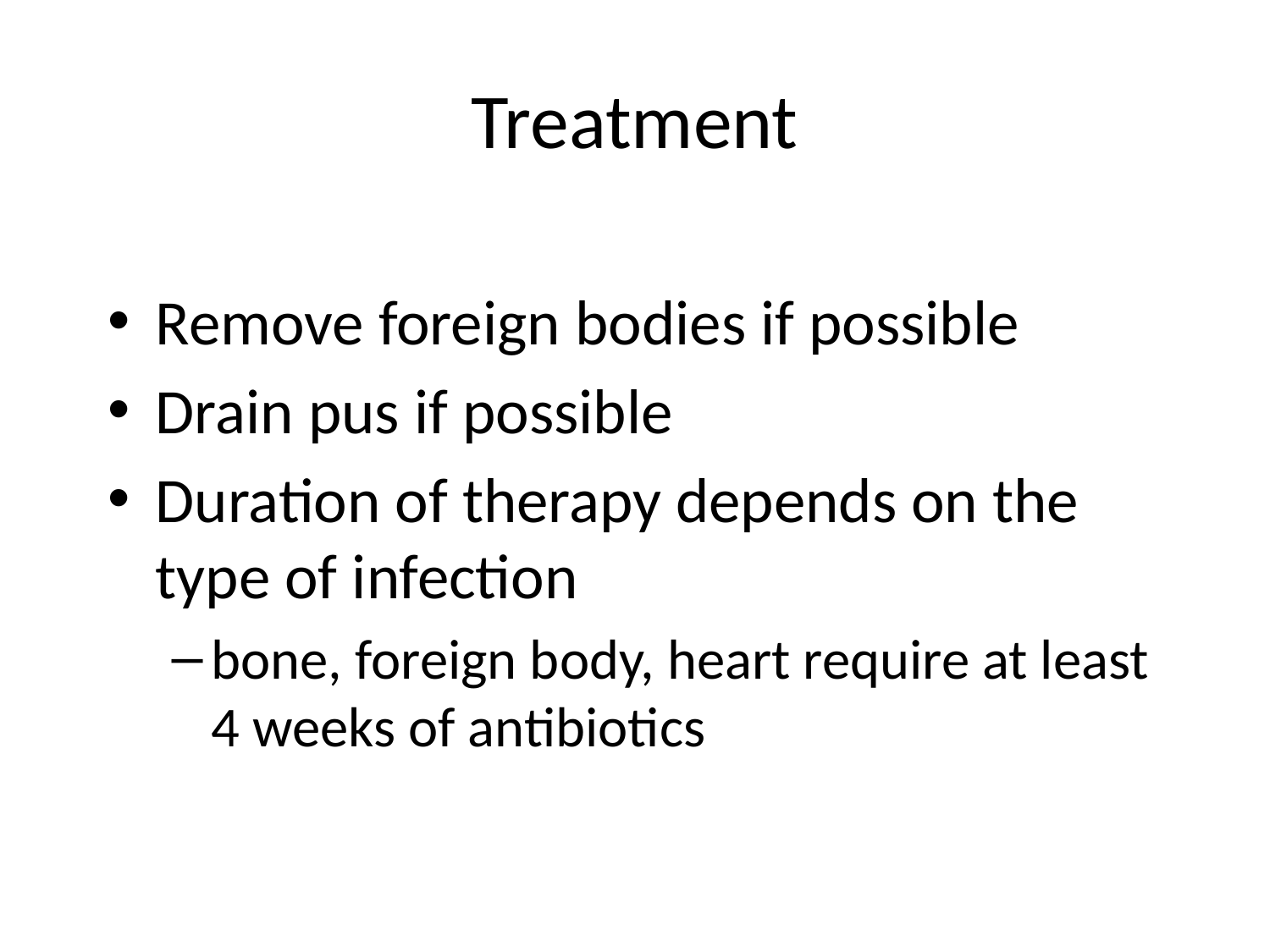

# Treatment
Remove foreign bodies if possible
Drain pus if possible
Duration of therapy depends on the type of infection
bone, foreign body, heart require at least 4 weeks of antibiotics